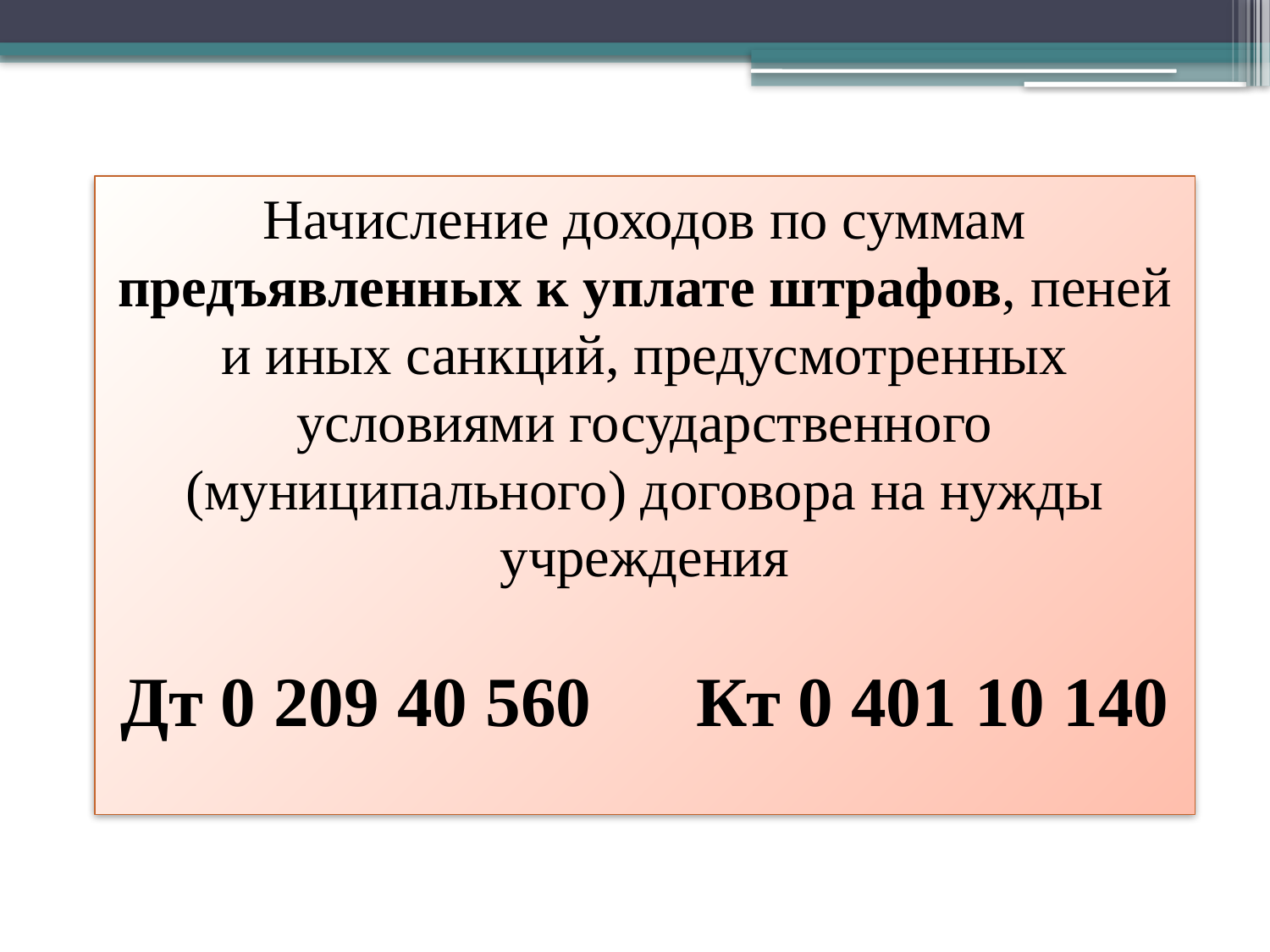

Начисление доходов по суммам предъявленных к уплате штрафов, пеней и иных санкций, предусмотренных условиями государственного (муниципального) договора на нужды учреждения

Дт 0 209 40 560      Кт 0 401 10 140